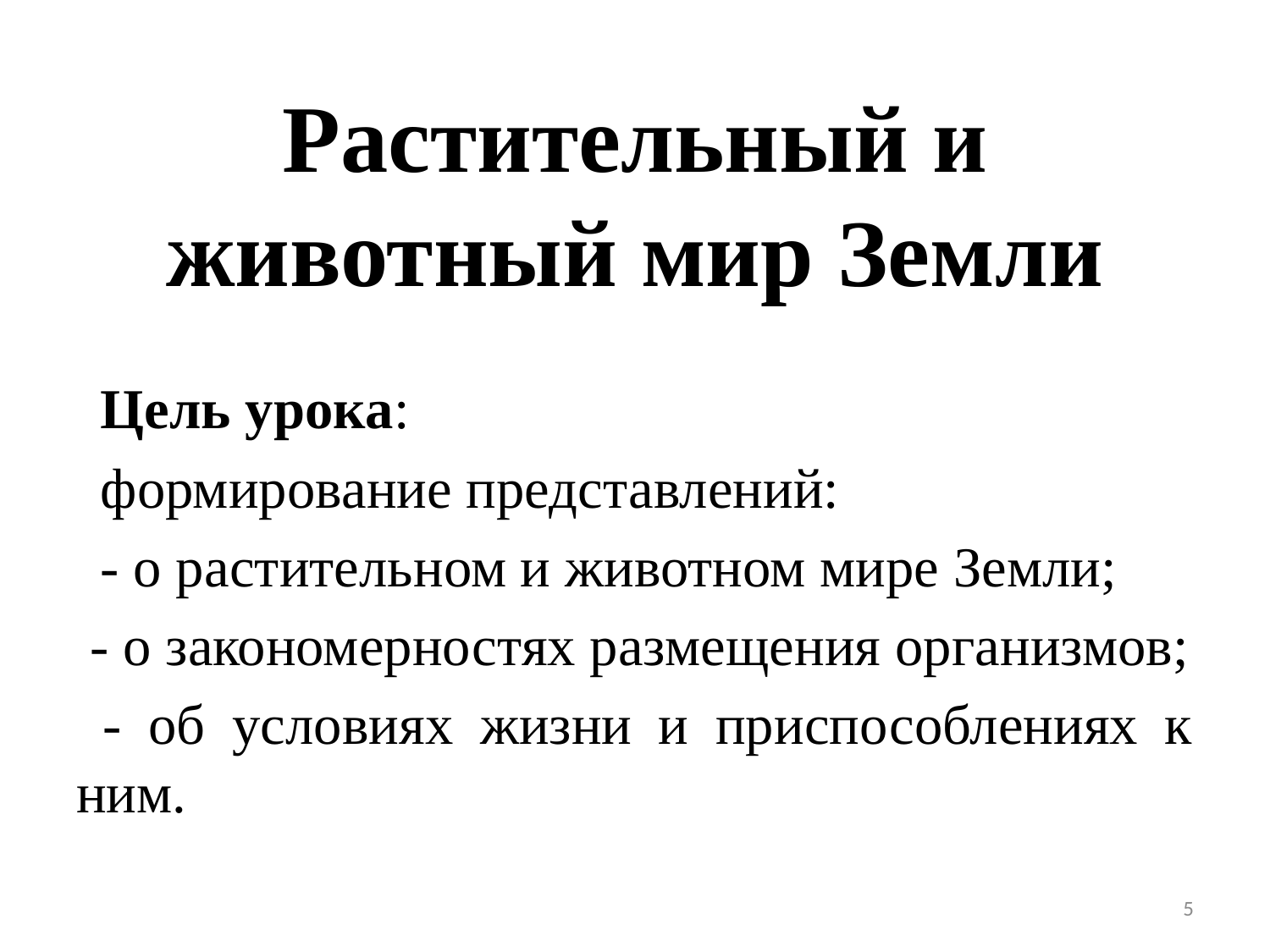

# Растительный и животный мир Земли
Цель урока:
формирование представлений:
- о растительном и животном мире Земли;
 - о закономерностях размещения организмов;
 - об условиях жизни и приспособлениях к ним.

5